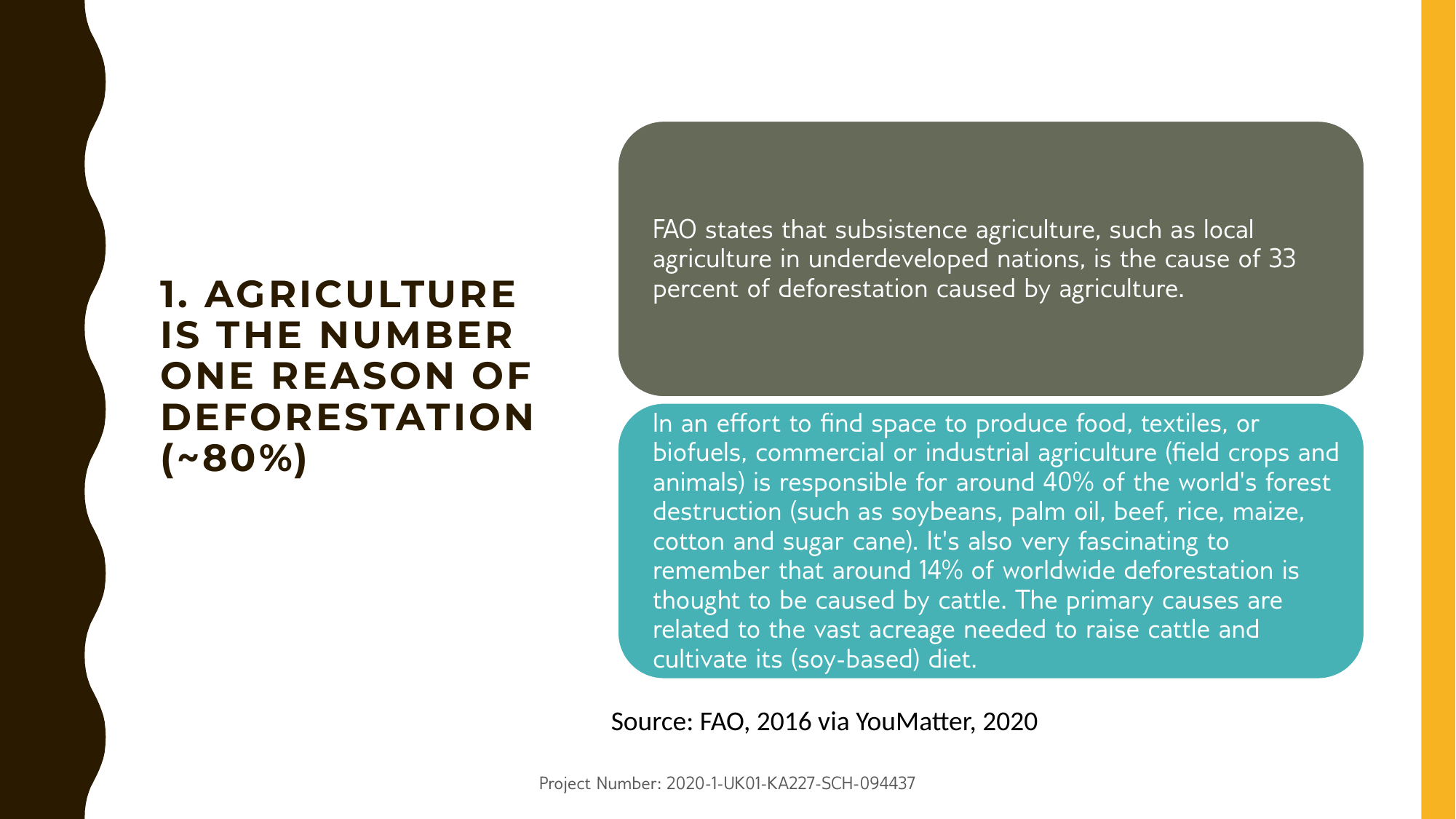

# 1. Agriculture is the Number One Reason of Deforestation (~80%)
FAO states that subsistence agriculture, such as local agriculture in underdeveloped nations, is the cause of 33 percent of deforestation caused by agriculture.
In an effort to find space to produce food, textiles, or biofuels, commercial or industrial agriculture (field crops and animals) is responsible for around 40% of the world's forest destruction (such as soybeans, palm oil, beef, rice, maize, cotton and sugar cane). It's also very fascinating to remember that around 14% of worldwide deforestation is thought to be caused by cattle. The primary causes are related to the vast acreage needed to raise cattle and cultivate its (soy-based) diet.
Source: FAO, 2016 via YouMatter, 2020
Project Number: 2020-1-UK01-KA227-SCH-094437